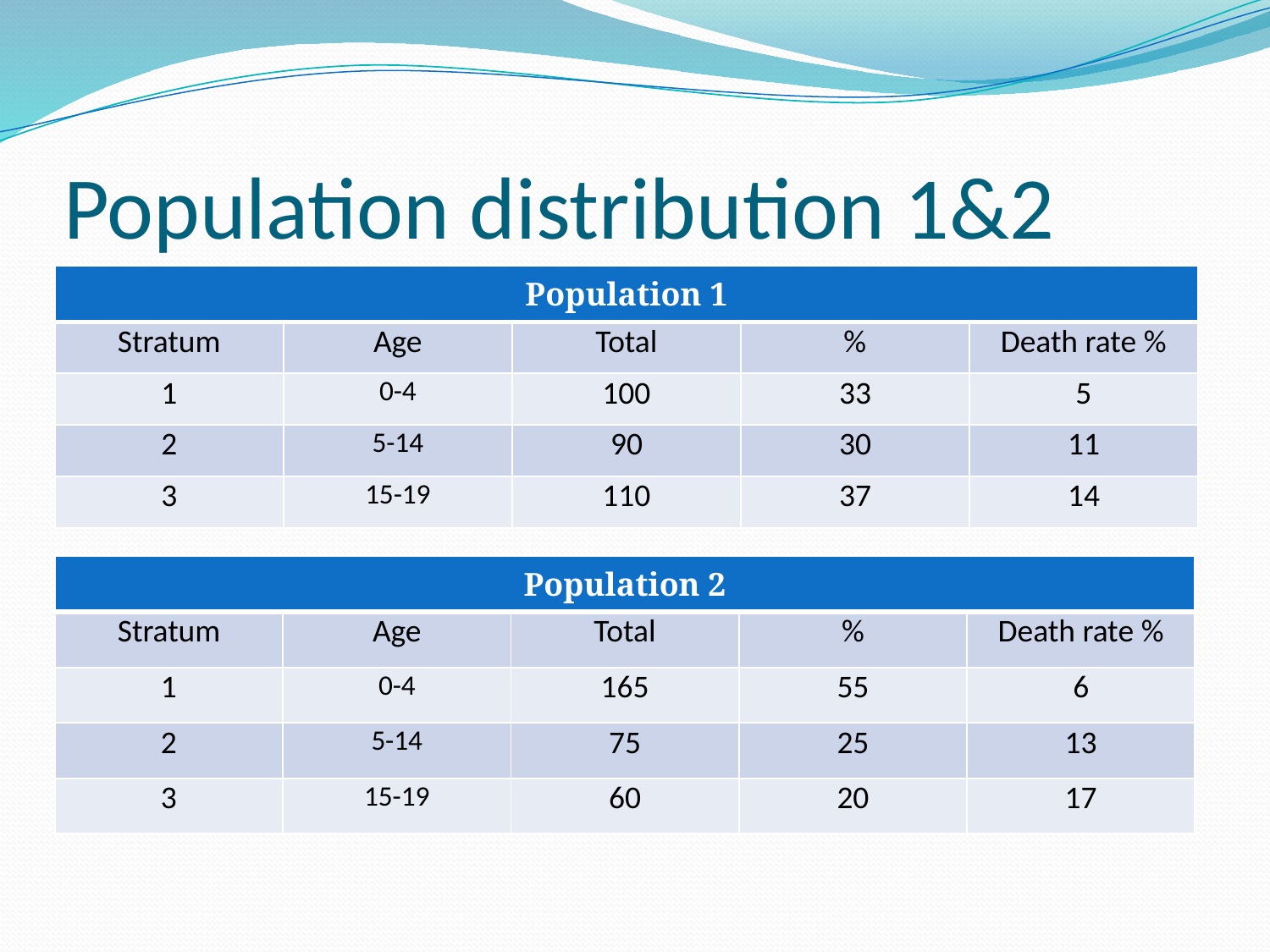

# Population distribution 1&2
| Population 1 |  |  |  |  |
| --- | --- | --- | --- | --- |
| Stratum | Age | Total | % | Death rate % |
| 1 | 0-4 | 100 | 33 | 5 |
| 2 | 5-14 | 90 | 30 | 11 |
| 3 | 15-19 | 110 | 37 | 14 |
| Population 2 |  |  |  |  |
| --- | --- | --- | --- | --- |
| Stratum | Age | Total | % | Death rate % |
| 1 | 0-4 | 165 | 55 | 6 |
| 2 | 5-14 | 75 | 25 | 13 |
| 3 | 15-19 | 60 | 20 | 17 |